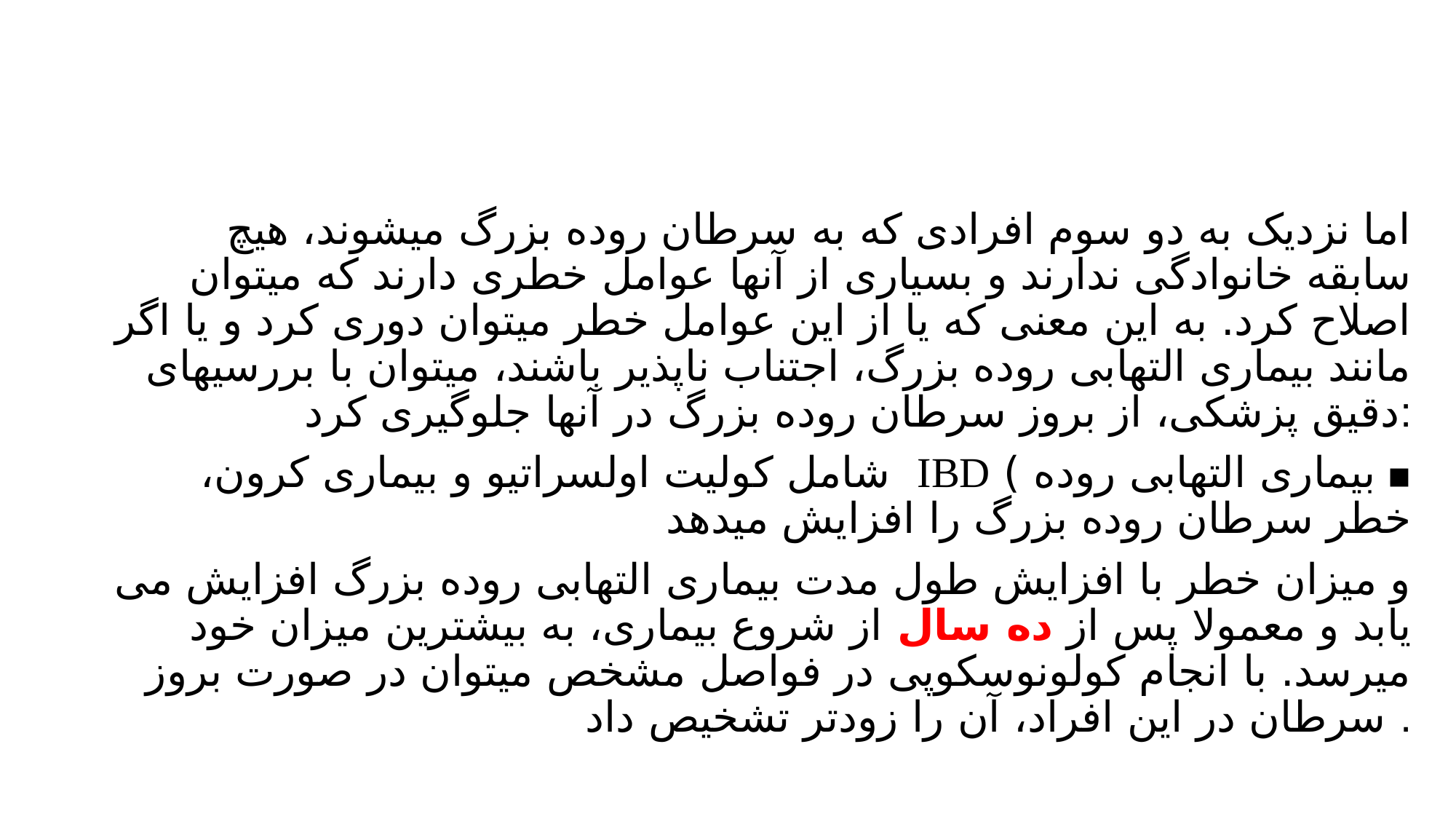

اما نزدیک به دو سوم افرادی که به سرطان روده بزرگ میشوند، هیچ سابقه خانوادگی ندارند و بسیاری از آنها عوامل خطری دارند که میتوان اصلاح کرد. به این معنی که یا از این عوامل خطر میتوان دوری کرد و یا اگر مانند بیماری التهابی روده بزرگ، اجتناب ناپذیر باشند، میتوان با بررسیهای دقیق پزشکی، از بروز سرطان روده بزرگ در آنها جلوگیری کرد:
▪ بیماری التهابی روده ) IBD  شامل کولیت اولسراتیو و بیماری کرون، خطر سرطان روده بزرگ را افزایش میدهد
و میزان خطر با افزایش طول مدت بیماری التهابی روده بزرگ افزایش می یابد و معمولا پس از ده سال از شروع بیماری، به بیشترین میزان خود میرسد. با انجام کولونوسکوپی در فواصل مشخص میتوان در صورت بروز سرطان در این افراد، آن را زودتر تشخیص داد .